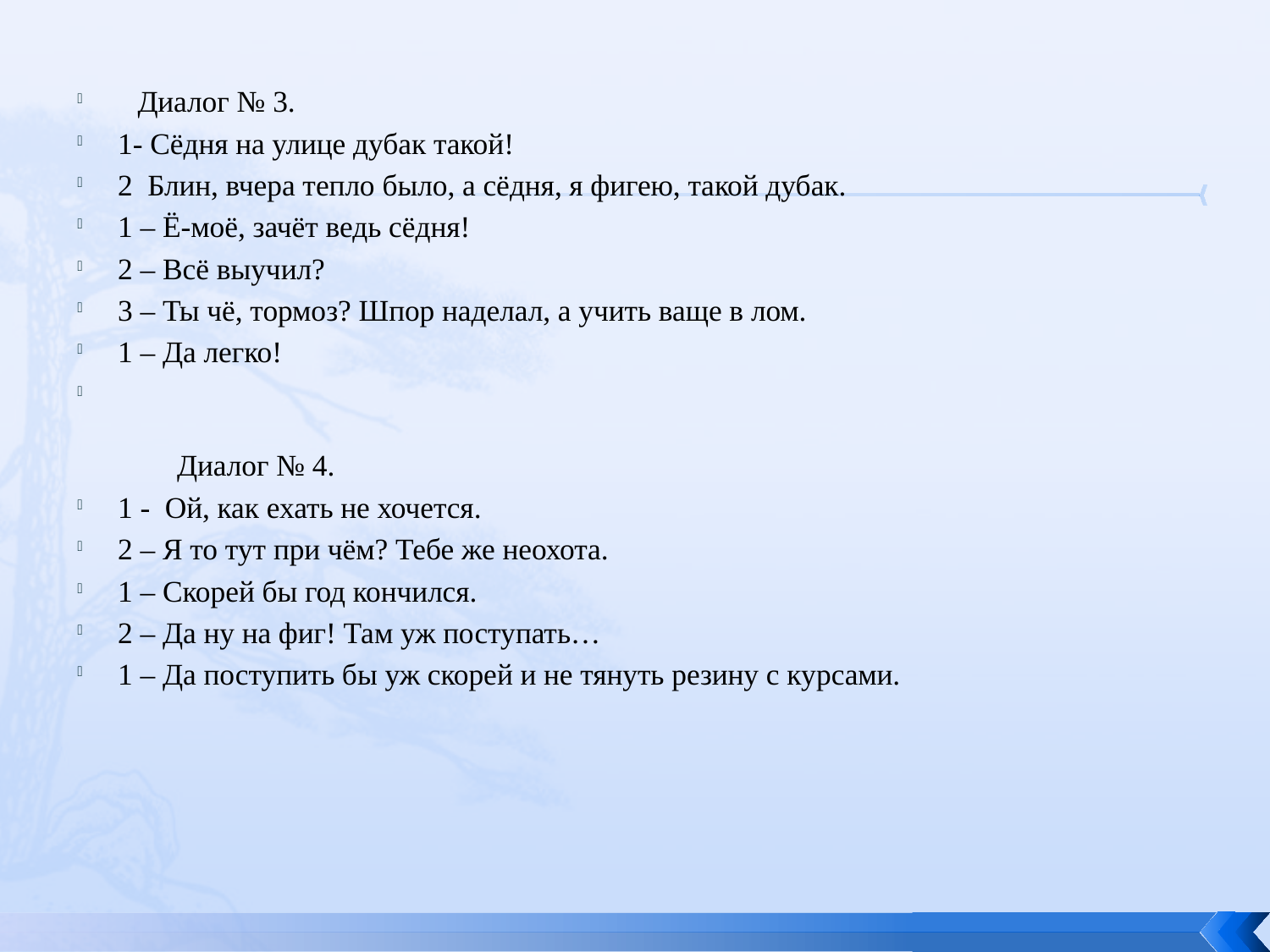

Диалог № 3.
1- Сёдня на улице дубак такой!
2  Блин, вчера тепло было, а сёдня, я фигею, такой дубак.
1 – Ё-моё, зачёт ведь сёдня!
2 – Всё выучил?
3 – Ты чё, тормоз? Шпор наделал, а учить ваще в лом.
1 – Да легко!
        Диалог № 4.
1 -  Ой, как ехать не хочется.
2 – Я то тут при чём? Тебе же неохота.
1 – Скорей бы год кончился.
2 – Да ну на фиг! Там уж поступать…
1 – Да поступить бы уж скорей и не тянуть резину с курсами.